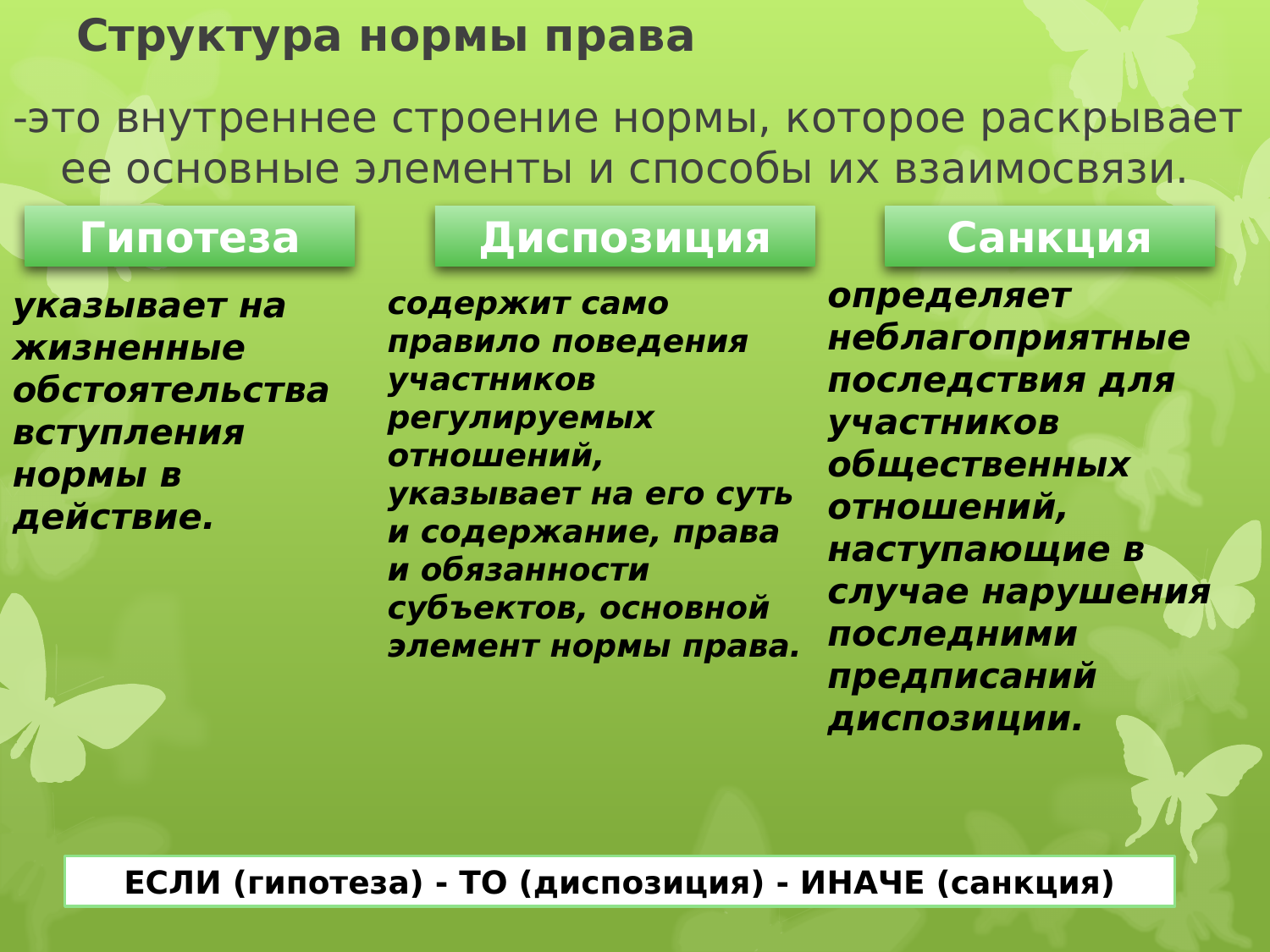

# Структура нормы права
-это внутреннее строение нормы, которое раскрывает ее основные элементы и способы их взаимосвязи.
Гипотеза
Диспозиция
Санкция
определяет неблагоприятные последствия для участников общественных отношений, наступающие в случае нарушения последними предписаний диспозиции.
указывает на жизненные обстоятельства вступления нормы в действие.
содержит само правило поведения участников регулируемых отношений, указывает на его суть и содержание, права и обязанности субъектов, основной элемент нормы права.
ЕСЛИ (гипотеза) - ТО (диспозиция) - ИНАЧЕ (санкция)